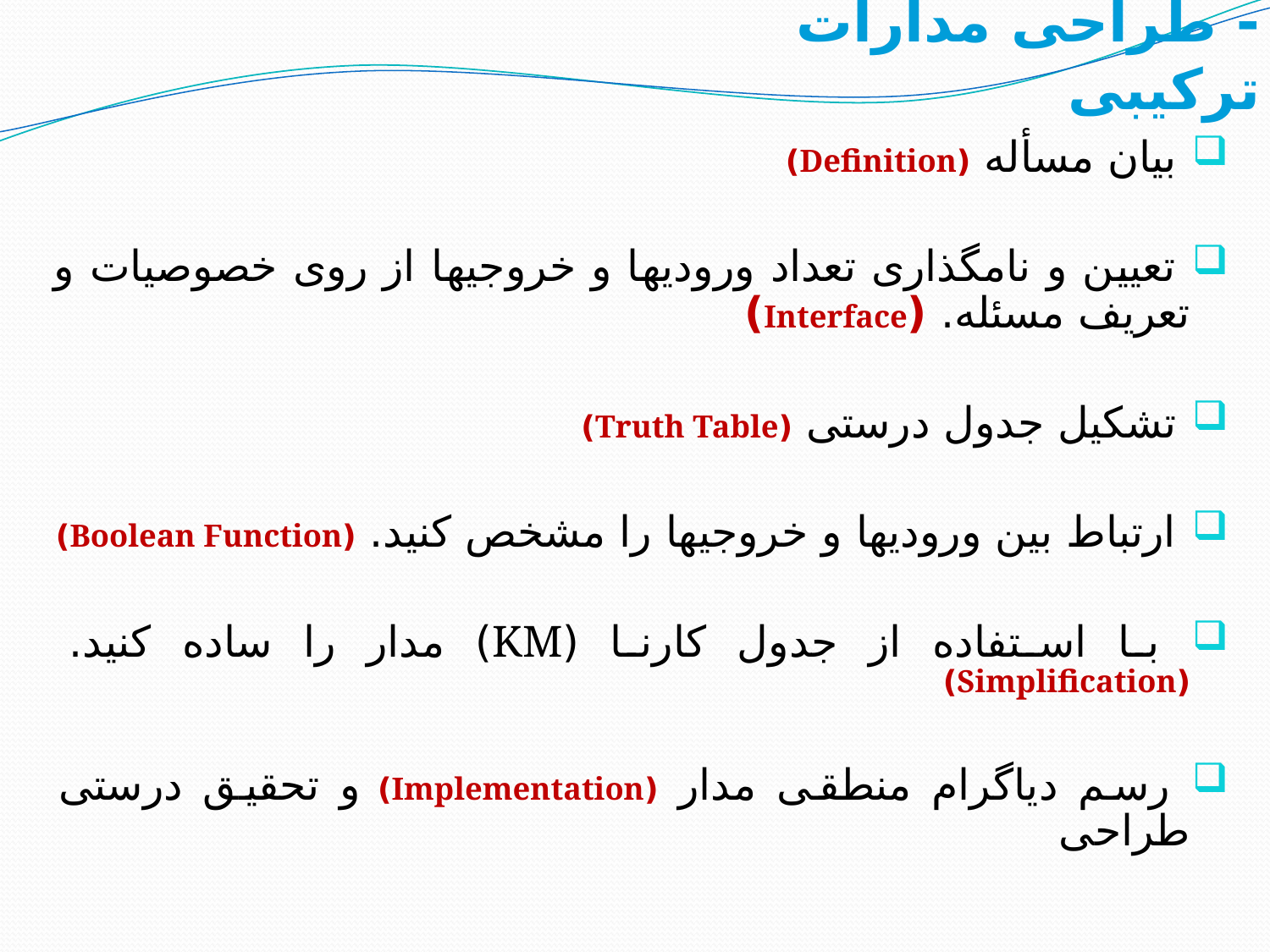

# - طراحی مدارات ترکیبی
 بيان مسأله (Definition)

 تعیین و نامگذاری تعداد ورودیها و خروجیها از روی خصوصیات و تعریف مسئله. (Interface)

 تشکیل جدول درستی (Truth Table)

 ارتباط بین ورودیها و خروجیها را مشخص کنید. (Boolean Function)

 با استفاده از جدول کارنا (KM) مدار را ساده کنید. (Simplification)

 رسم دیاگرام منطقی مدار (Implementation) و تحقیق درستی طراحی